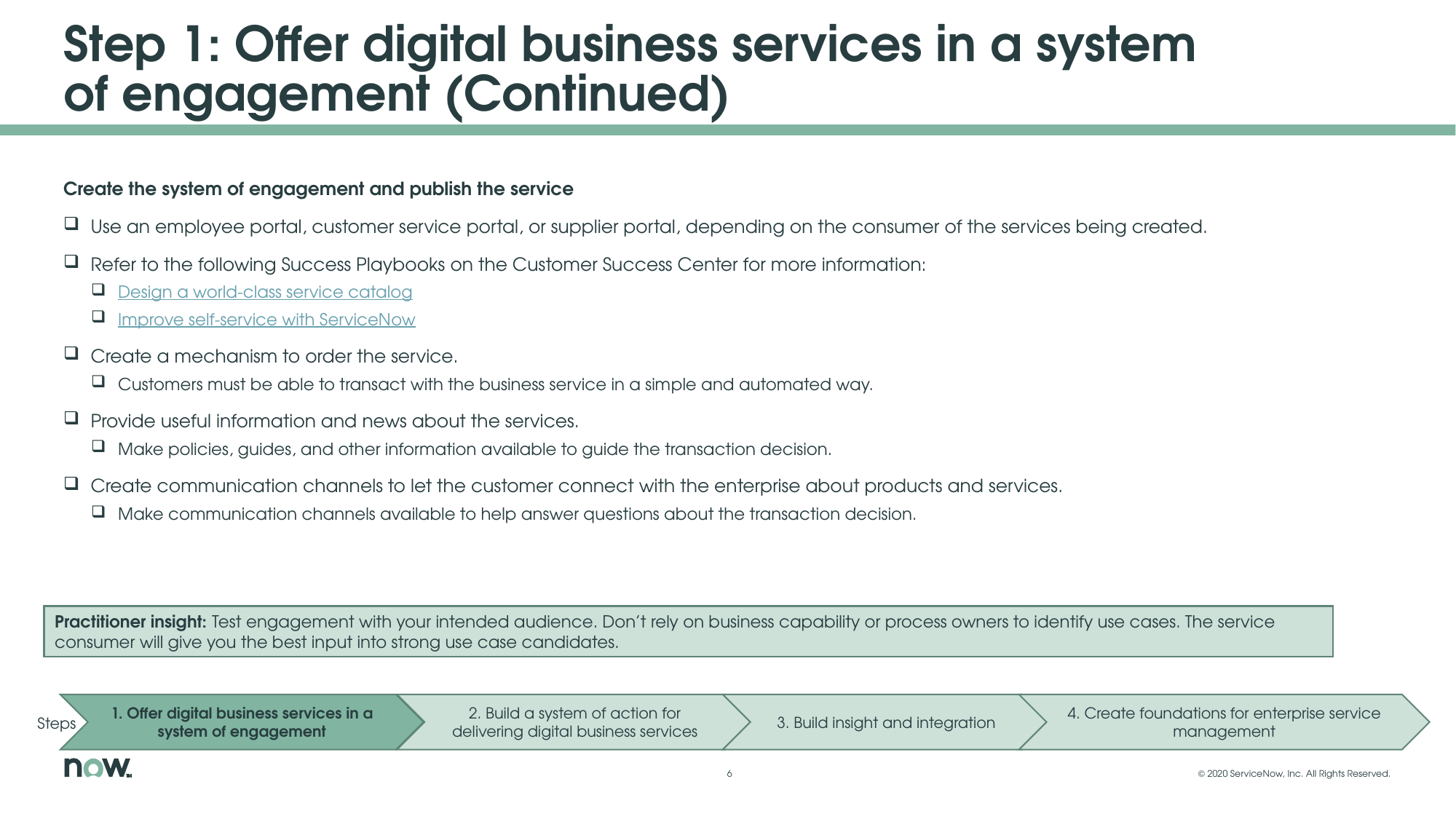

# Step 1: Offer digital business services in a system of engagement (Continued)

Create the system of engagement and publish the service
Use an employee portal, customer service portal, or supplier portal, depending on the consumer of the services being created.
Refer to the following Success Playbooks on the Customer Success Center for more information:
Design a world-class service catalog
Improve self-service with ServiceNow
Create a mechanism to order the service.
Customers must be able to transact with the business service in a simple and automated way.
Provide useful information and news about the services.
Make policies, guides, and other information available to guide the transaction decision.
Create communication channels to let the customer connect with the enterprise about products and services.
Make communication channels available to help answer questions about the transaction decision.
Practitioner insight: Test engagement with your intended audience. Don’t rely on business capability or process owners to identify use cases. The service consumer will give you the best input into strong use case candidates.
1. Offer digital business services in a system of engagement
2. Build a system of action for delivering digital business services
3. Build insight and integration
4. Create foundations for enterprise service management
Steps